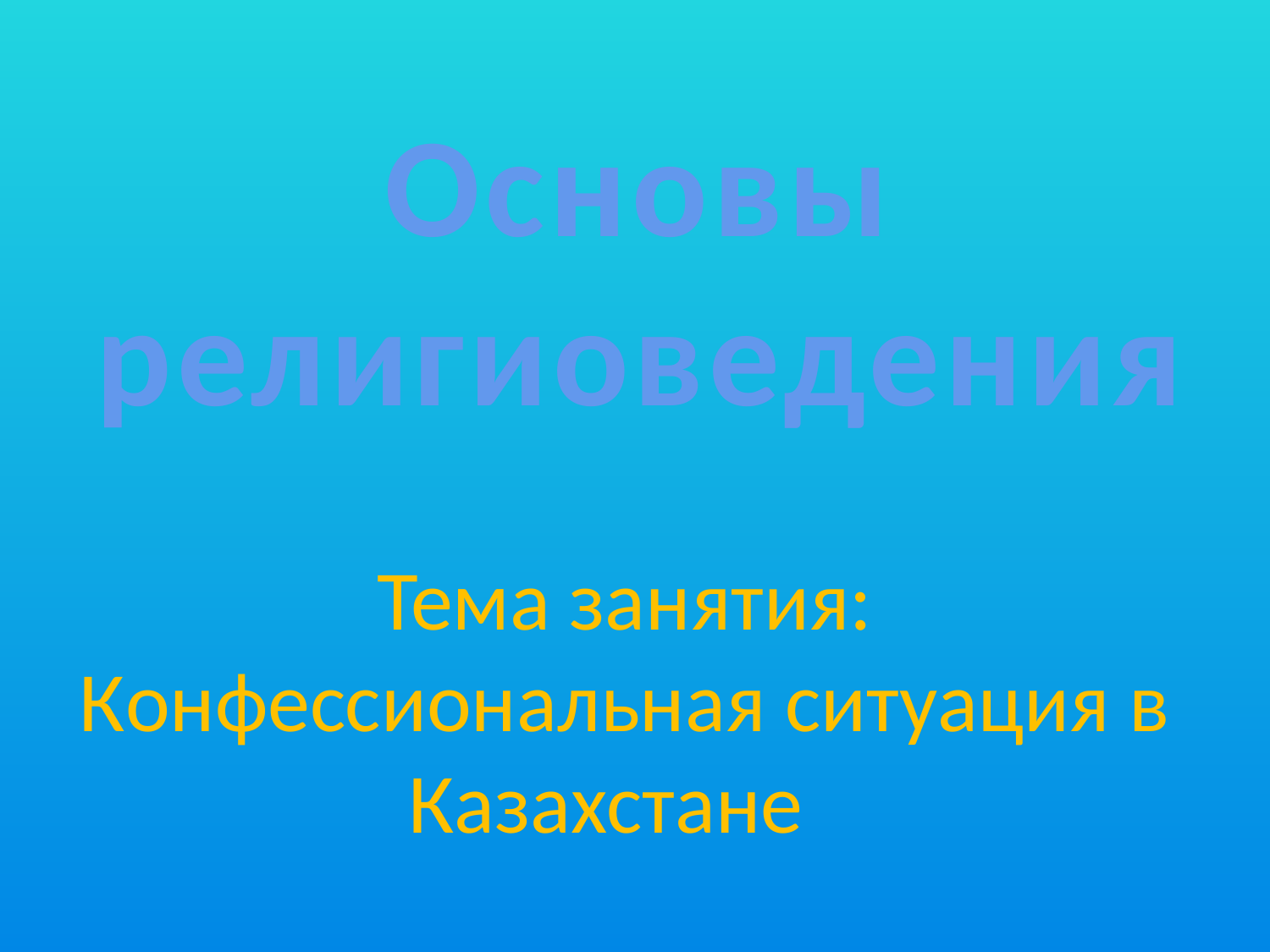

#
Основы религиоведения
Тема занятия: Конфессиональная ситуация в Казахстане